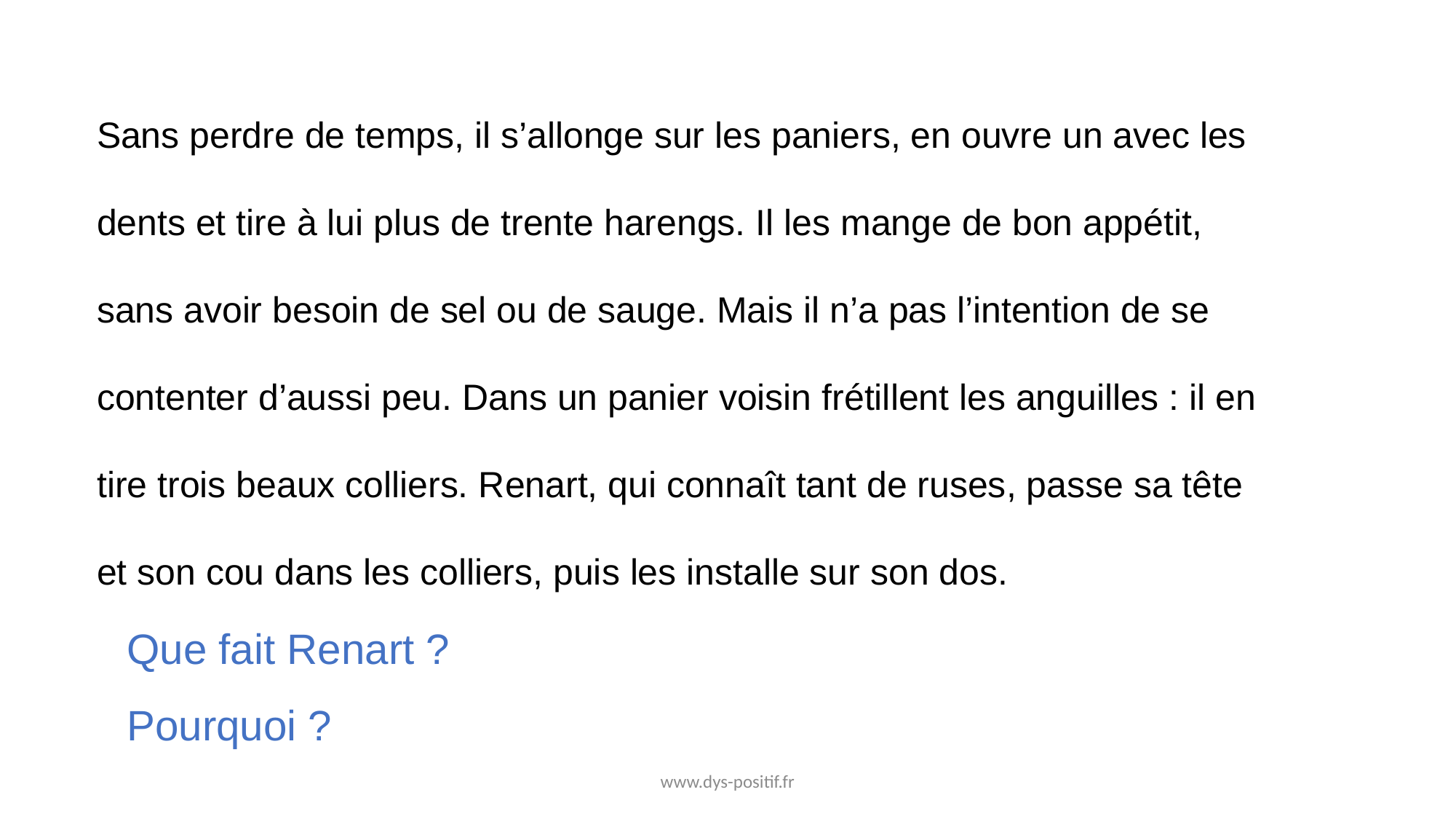

Sans perdre de temps, il s’allonge sur les paniers, en ouvre un avec les dents et tire à lui plus de trente harengs. Il les mange de bon appétit, sans avoir besoin de sel ou de sauge. Mais il n’a pas l’intention de se contenter d’aussi peu. Dans un panier voisin frétillent les anguilles : il en tire trois beaux colliers. Renart, qui connaît tant de ruses, passe sa tête et son cou dans les colliers, puis les installe sur son dos.
Que fait Renart ?
Pourquoi ?
www.dys-positif.fr